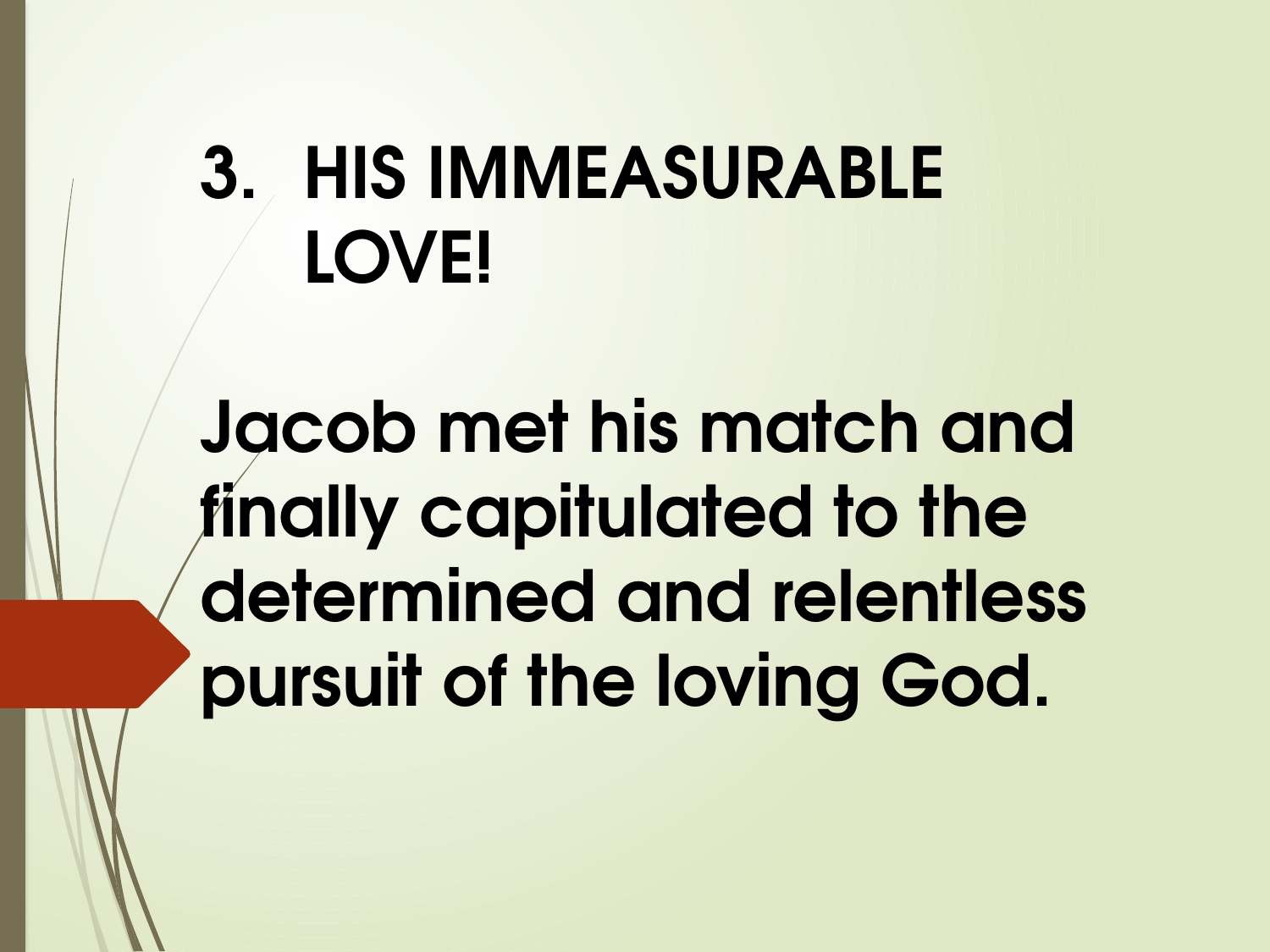

HIS IMMEASURABLE LOVE!

Jacob met his match and finally capitulated to the determined and relentless pursuit of the loving God.